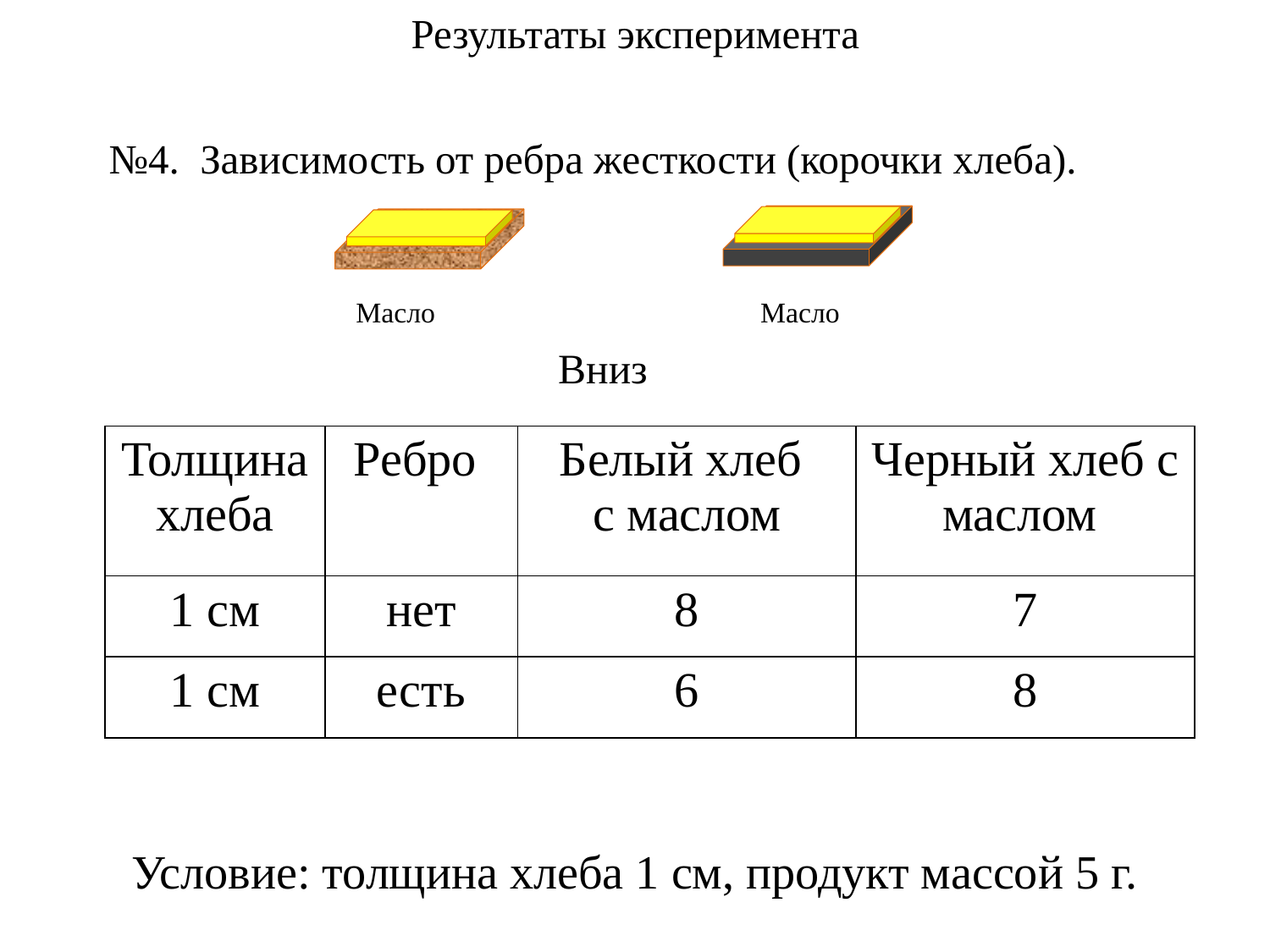

Результаты эксперимента
№4.  Зависимость от ребра жесткости (корочки хлеба).

 Масло
 Масло
Вниз
| Толщина хлеба | Ребро | Белый хлеб с маслом | Черный хлеб с маслом |
| --- | --- | --- | --- |
| 1 см | нет | 8 | 7 |
| 1 см | есть | 6 | 8 |
Условие: толщина хлеба 1 см, продукт массой 5 г.